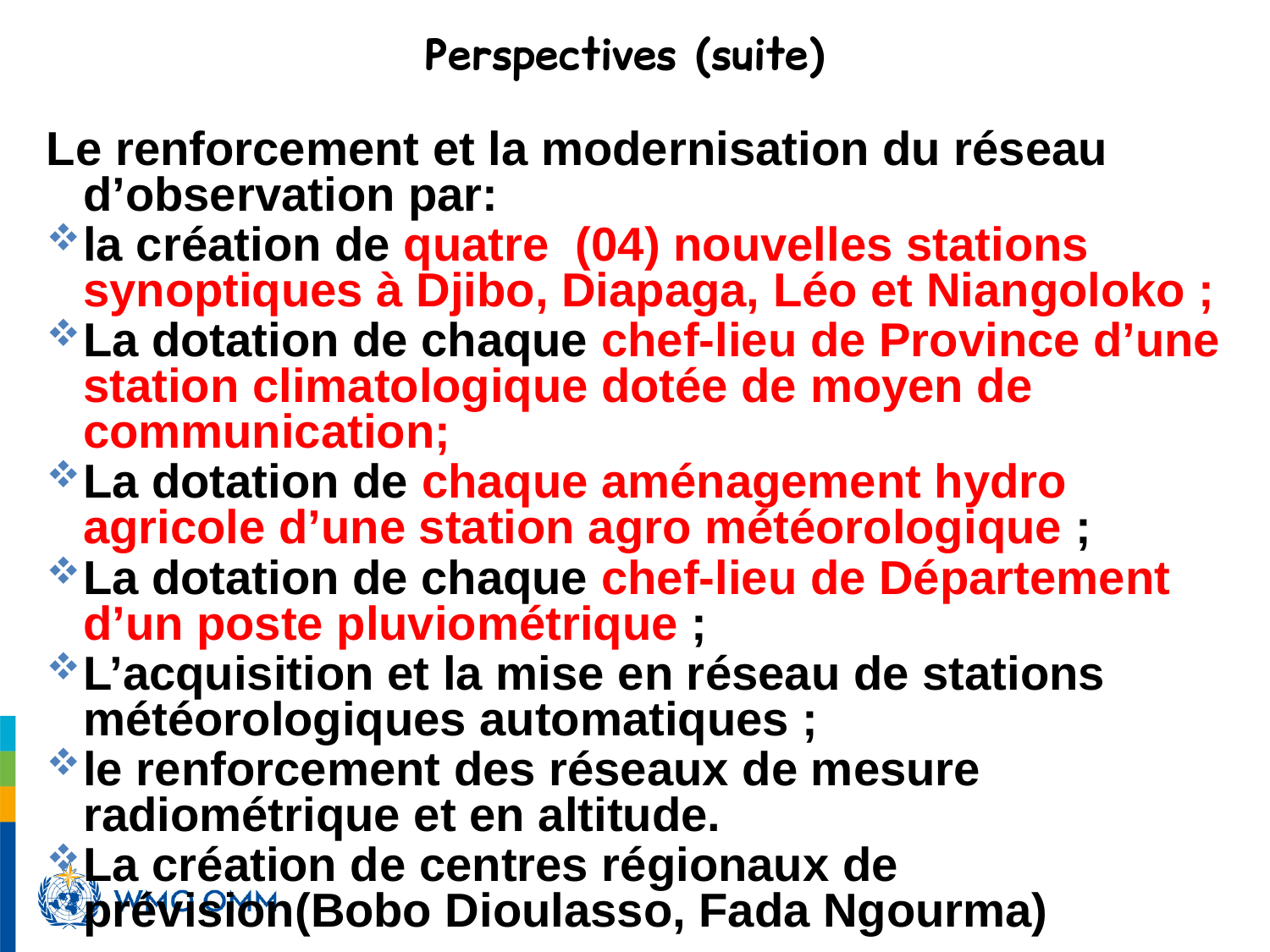

# Perspectives (suite)
Le renforcement et la modernisation du réseau d’observation par:
la création de quatre  (04) nouvelles stations synoptiques à Djibo, Diapaga, Léo et Niangoloko ;
La dotation de chaque chef-lieu de Province d’une station climatologique dotée de moyen de communication;
La dotation de chaque aménagement hydro agricole d’une station agro météorologique ;
La dotation de chaque chef-lieu de Département d’un poste pluviométrique ;
L’acquisition et la mise en réseau de stations météorologiques automatiques ;
le renforcement des réseaux de mesure radiométrique et en altitude.
La création de centres régionaux de prévision(Bobo Dioulasso, Fada Ngourma)